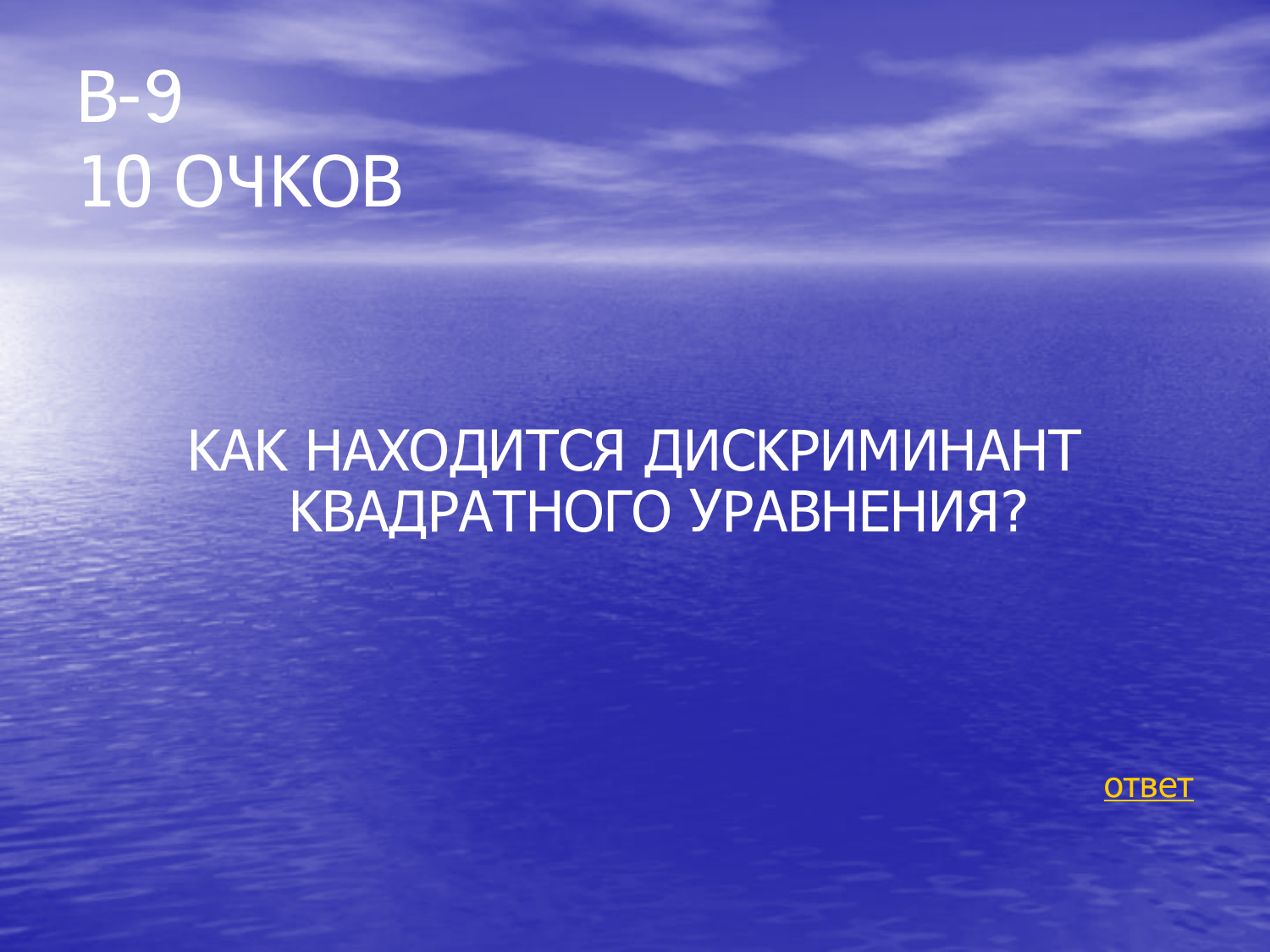

# В-9 10 ОЧКОВ

КАК НАХОДИТСЯ ДИСКРИМИНАНТ КВАДРАТНОГО УРАВНЕНИЯ?

ответ